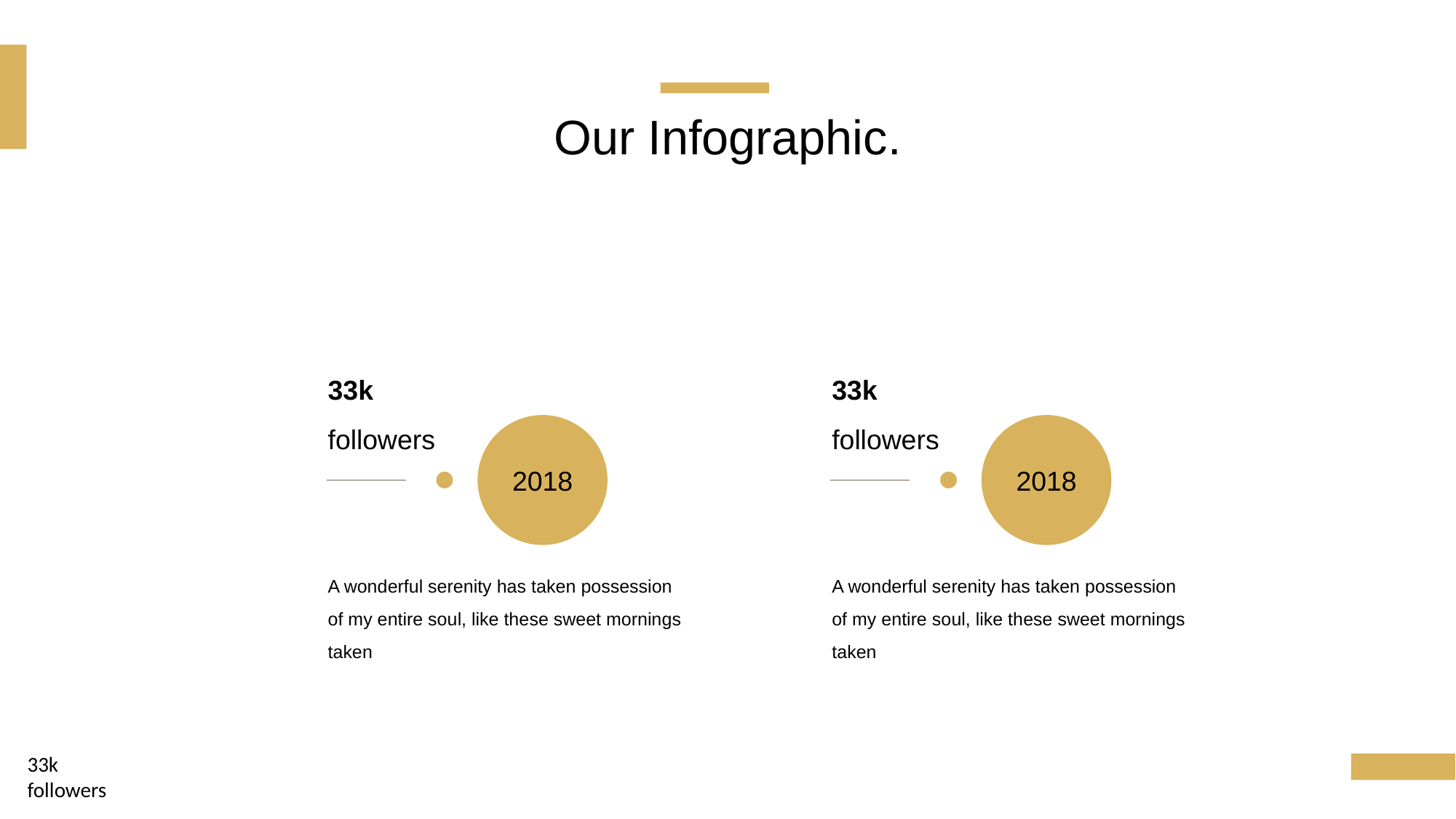

Our Infographic.
33k
followers
2018

A wonderful serenity has taken possession of my entire soul, like these sweet mornings taken
33k
followers
2018

A wonderful serenity has taken possession of my entire soul, like these sweet mornings taken

33k
followers